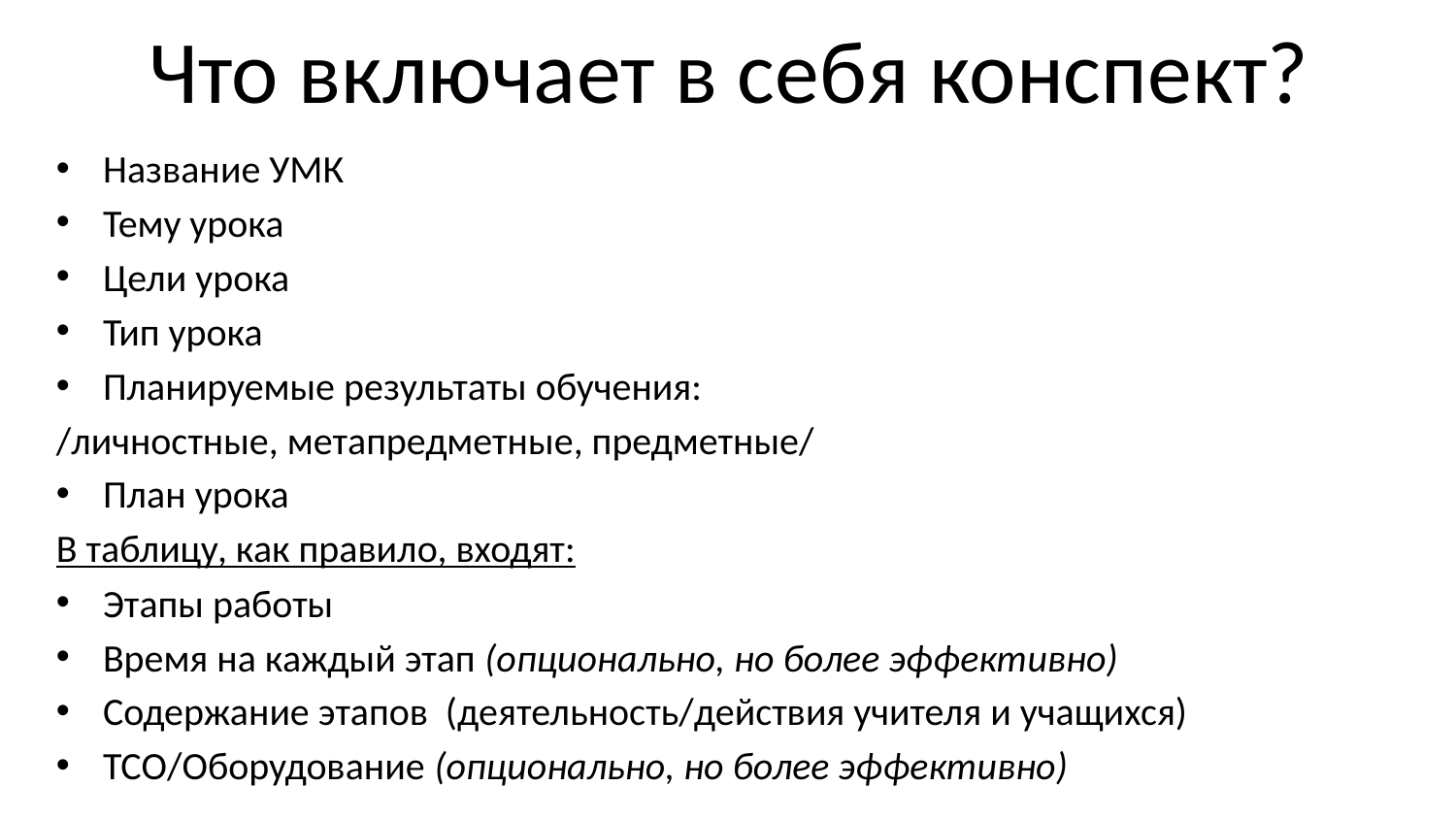

# Что включает в себя конспект?
Название УМК
Тему урока
Цели урока
Тип урока
Планируемые результаты обучения:
/личностные, метапредметные, предметные/
План урока
В таблицу, как правило, входят:
Этапы работы
Время на каждый этап (опционально, но более эффективно)
Содержание этапов  (деятельность/действия учителя и учащихся)
ТСО/Оборудование (опционально, но более эффективно)